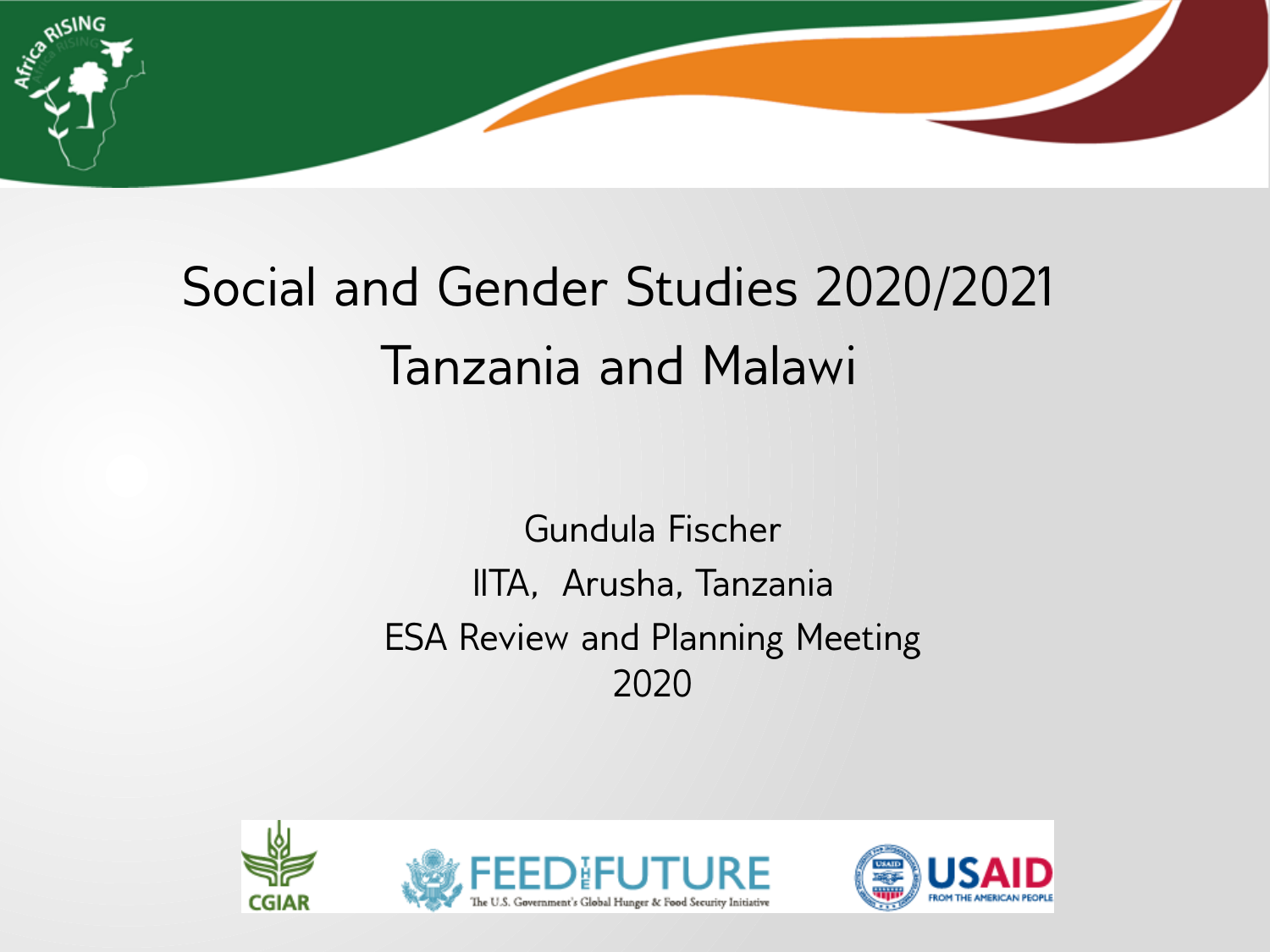

Social and Gender Studies 2020/2021
Tanzania and Malawi
Gundula Fischer
IITA,  Arusha, Tanzania
ESA Review and Planning Meeting 2020